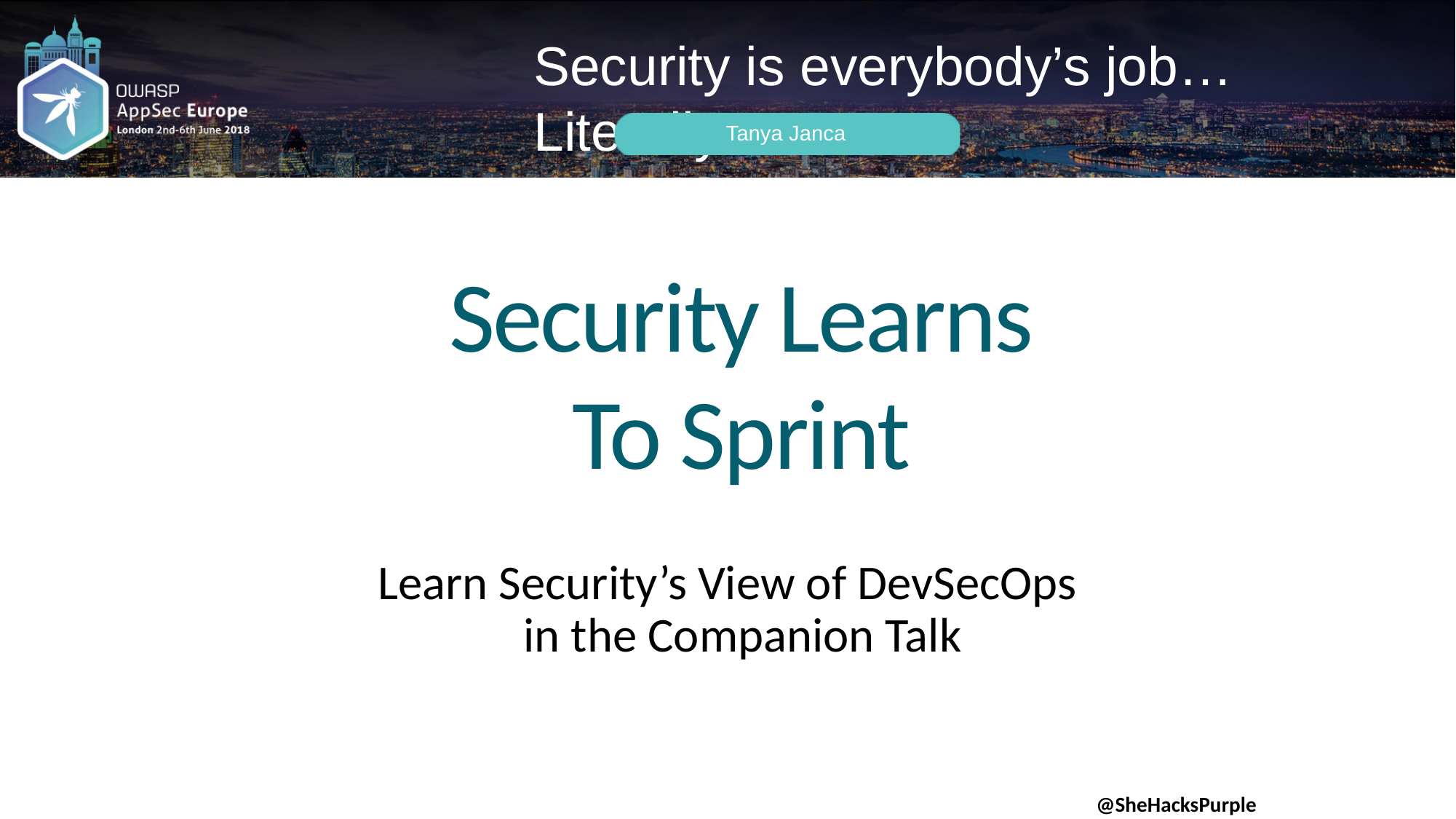

Security Learns
To Sprint
Learn Security’s View of DevSecOps in the Companion Talk
@SheHacksPurple